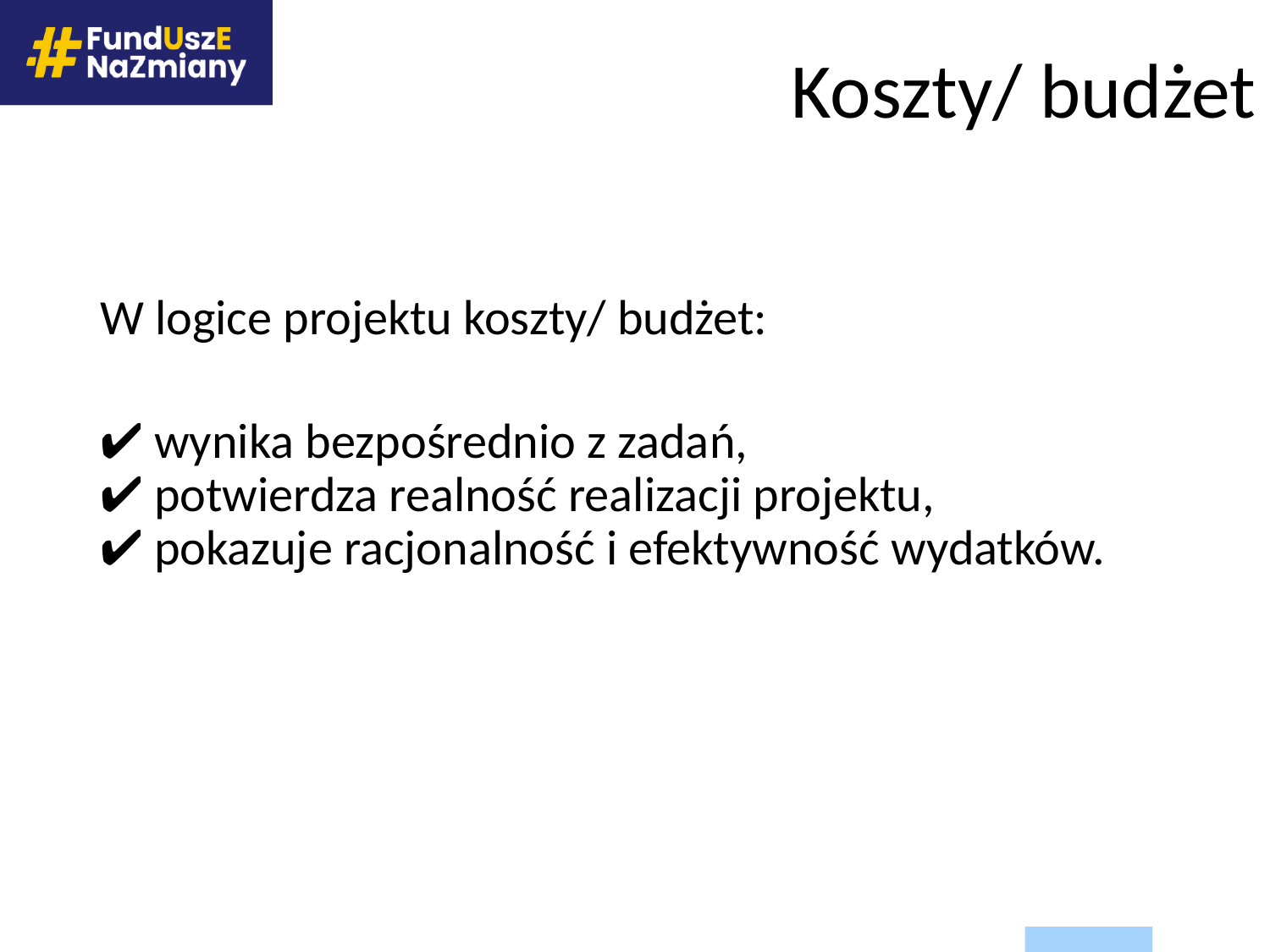

# Koszty/ budżet
W logice projektu koszty/ budżet:
✔ wynika bezpośrednio z zadań,
✔ potwierdza realność realizacji projektu,
✔ pokazuje racjonalność i efektywność wydatków.